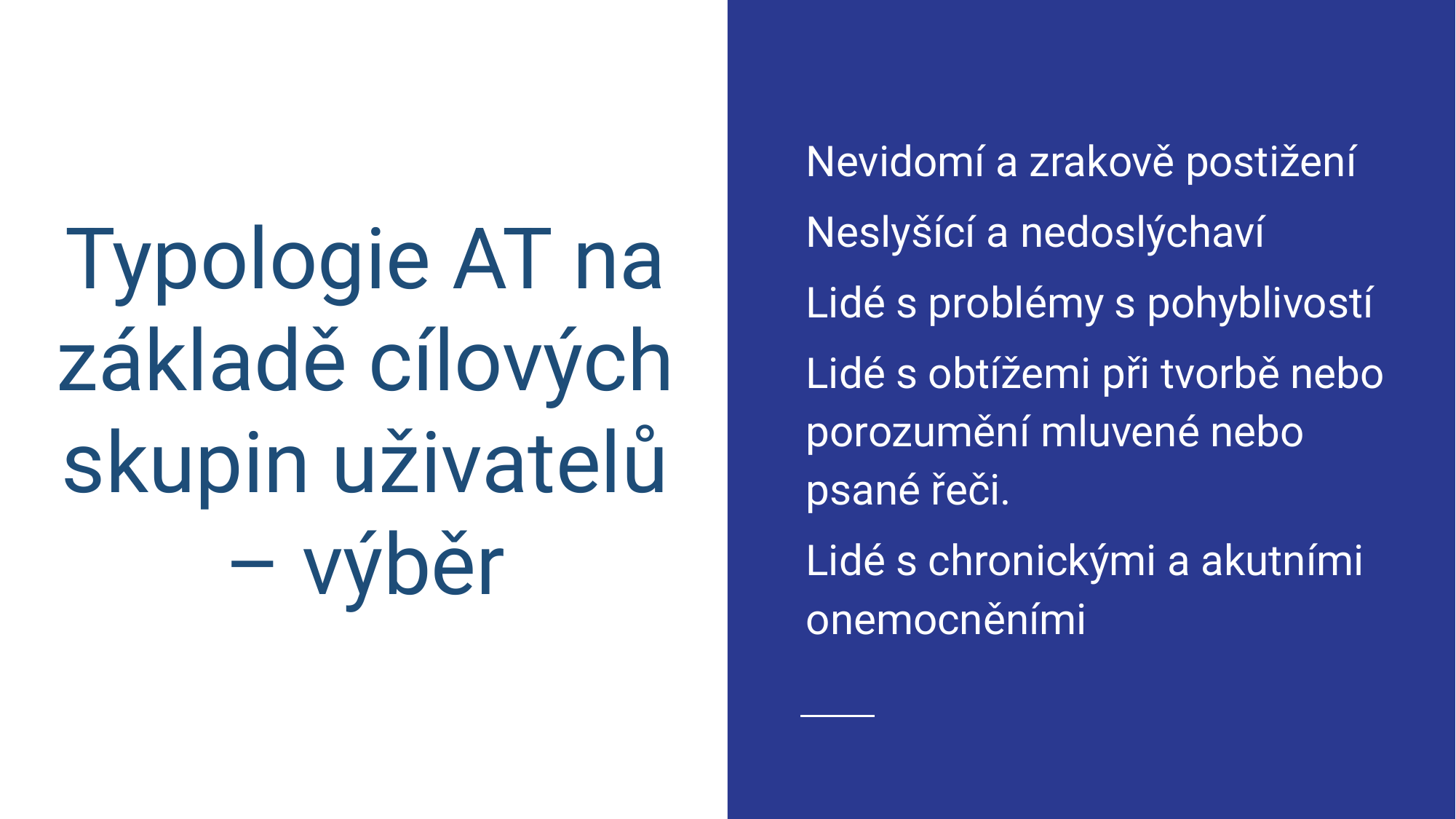

Nevidomí a zrakově postižení
Neslyšící a nedoslýchaví
Lidé s problémy s pohyblivostí
Lidé s obtížemi při tvorbě nebo porozumění mluvené nebo psané řeči.
Lidé s chronickými a akutními onemocněními

# Typologie AT na základě cílových skupin uživatelů – výběr